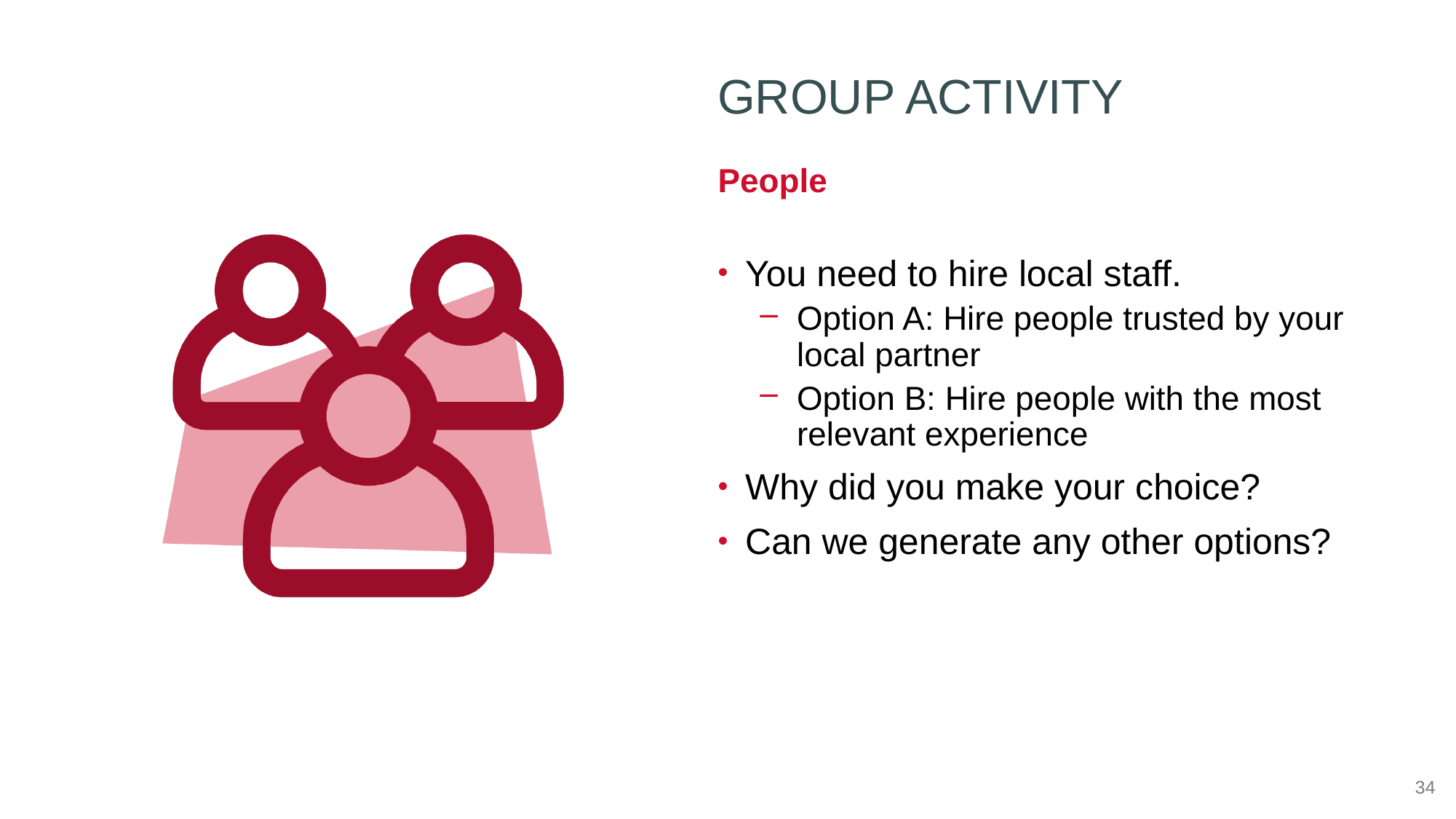

People
You need to hire local staff.
Option A: Hire people trusted by your local partner
Option B: Hire people with the most relevant experience
Why did you make your choice?
Can we generate any other options?
34